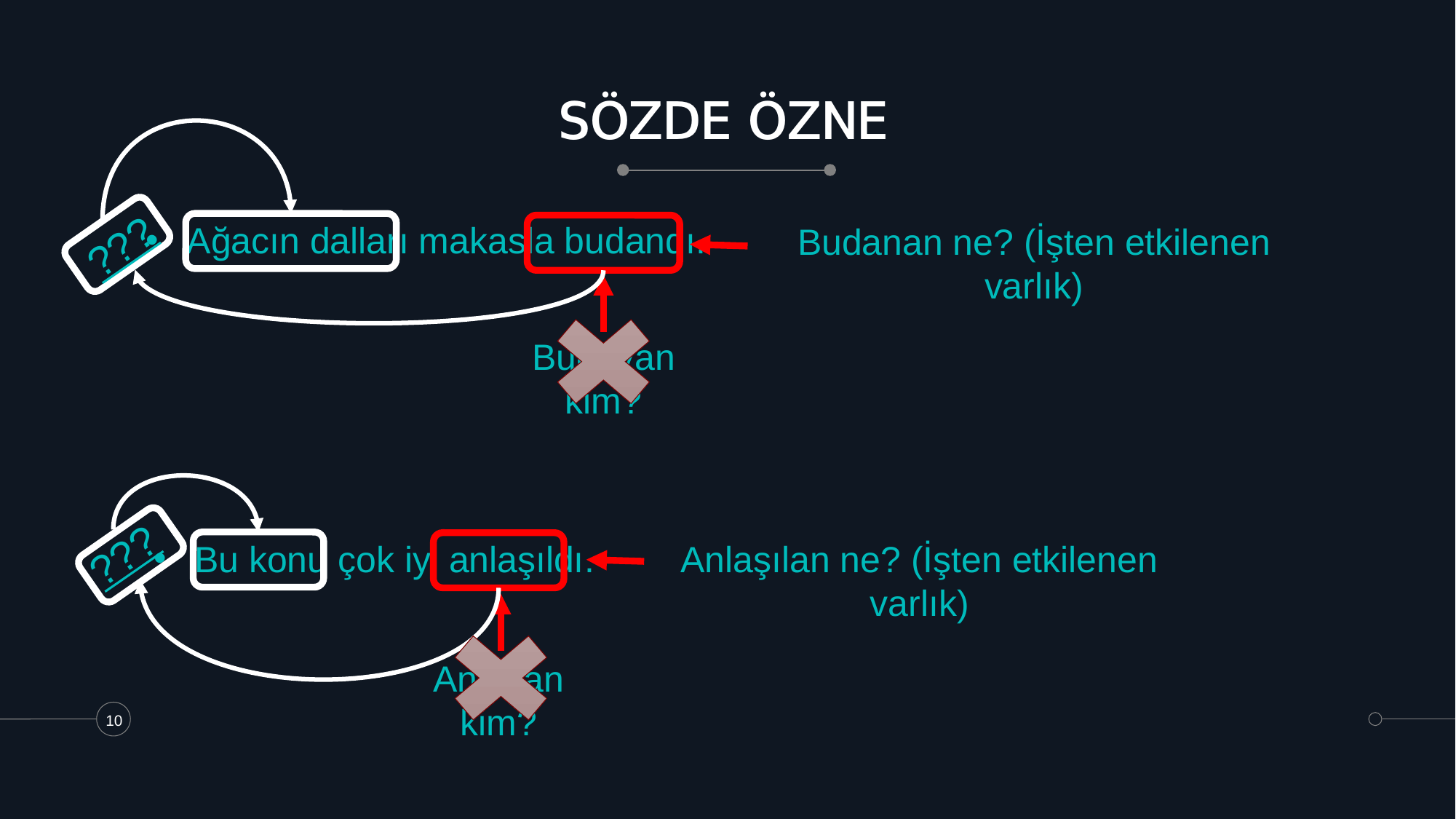

# SÖZDE ÖZNE
Ağacın dalları makasla budandı.

Budanan ne? (İşten etkilenen varlık)
???

Budayan kim?
???

Anlaşılan ne? (İşten etkilenen varlık)
Bu konu çok iyi anlaşıldı.

Anlayan kim?
10